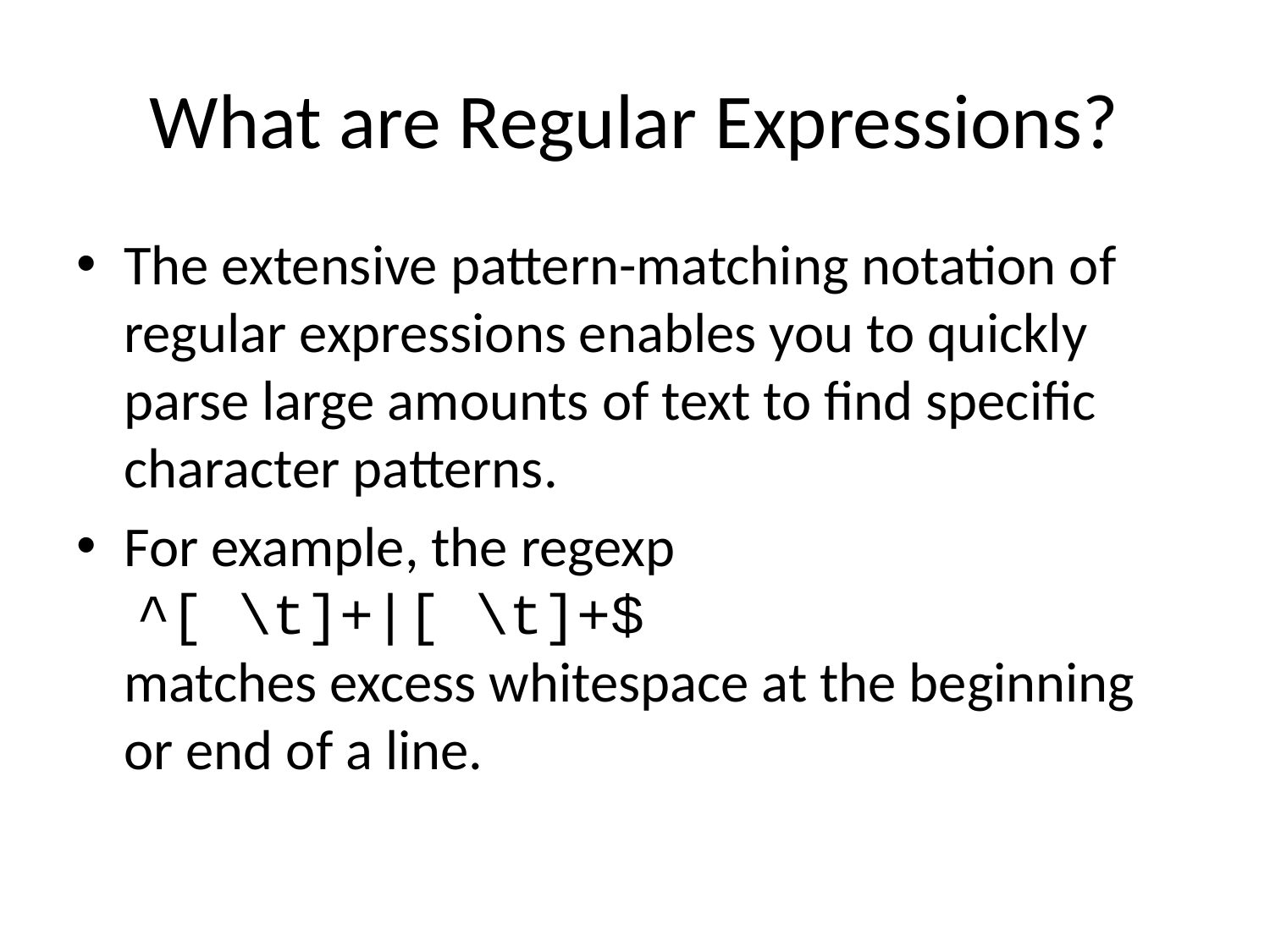

# What are Regular Expressions?
The extensive pattern-matching notation of regular expressions enables you to quickly parse large amounts of text to find specific character patterns.
For example, the regexp
 ^[ \t]+|[ \t]+$
matches excess whitespace at the beginning or end of a line.